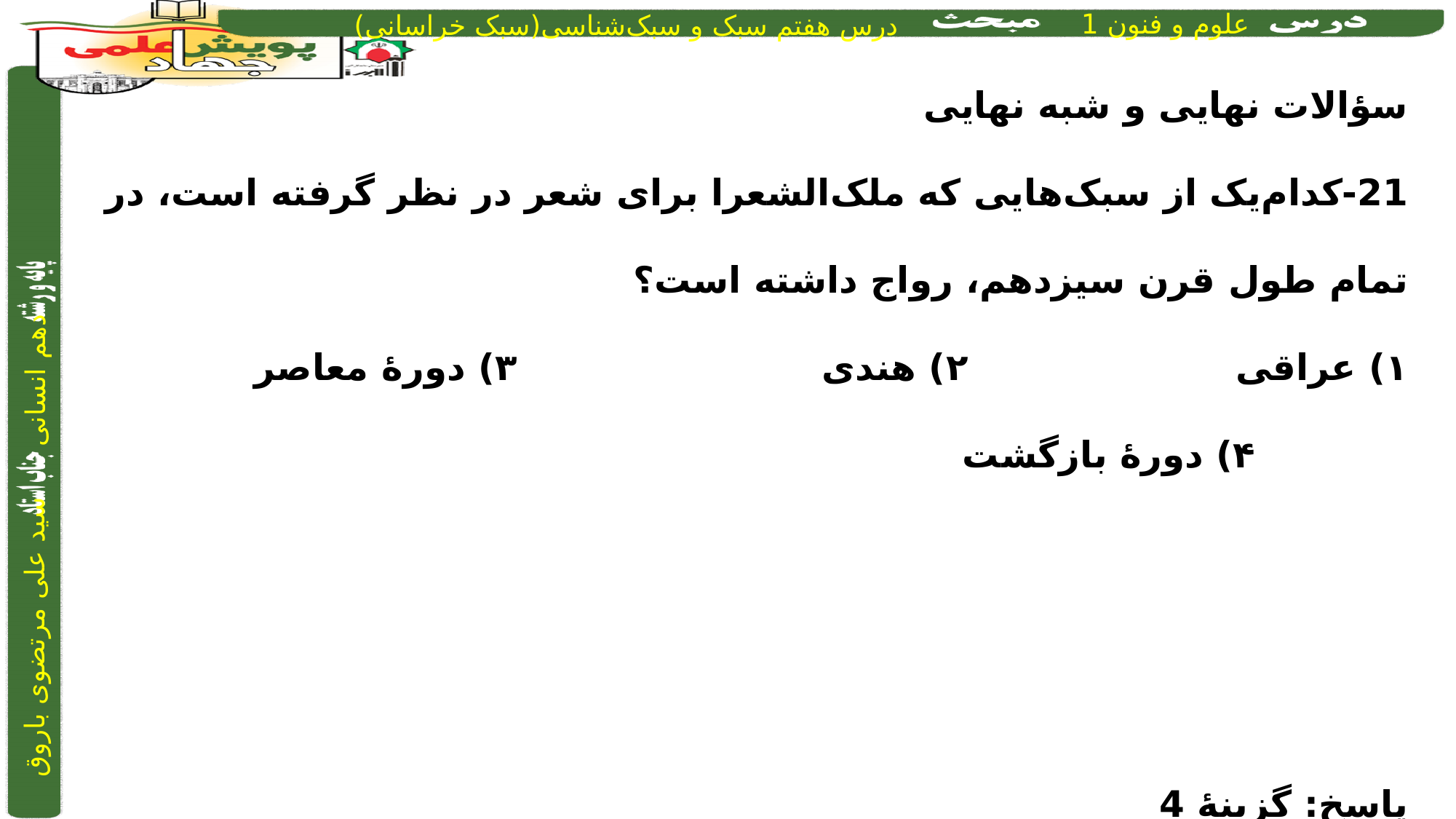

سؤالات نهایی و شبه نهایی
21-کدام‌یک از سبک‌هایی که ملک‌الشعرا برای شعر در نظر گرفته است، در تمام طول قرن سیزدهم، رواج داشته است؟
۱) عراقی                     ۲) هندی                        ۳) دورۀ معاصر                          ۴) دورۀ بازگشت

پاسخ: گزینۀ 4